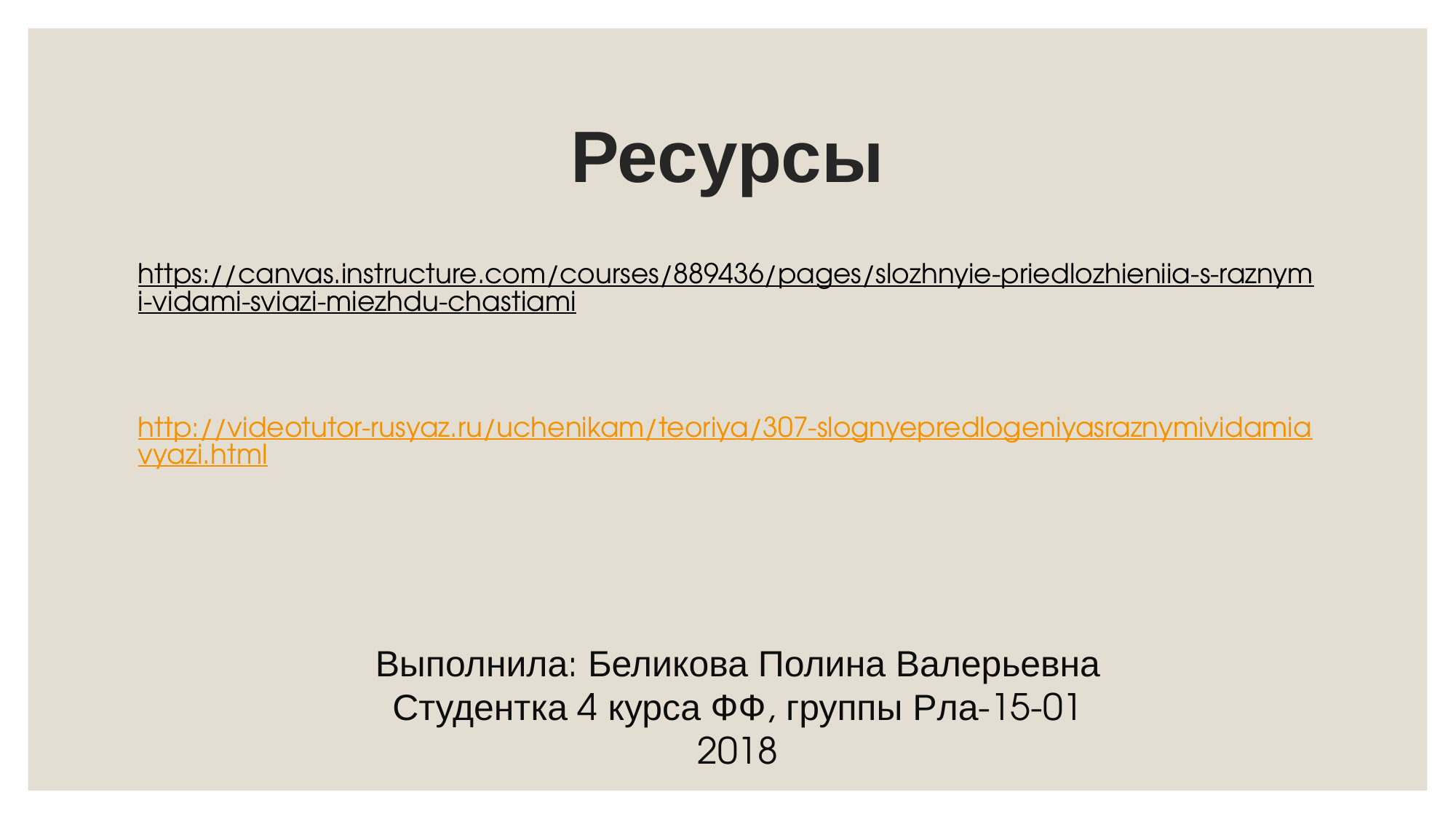

# Ресурсы
https://canvas.instructure.com/courses/889436/pages/slozhnyie-priedlozhieniia-s-raznymi-vidami-sviazi-miezhdu-chastiami

http://videotutor-rusyaz.ru/uchenikam/teoriya/307-slognyepredlogeniyasraznymividamiavyazi.html
Выполнила: Беликова Полина Валерьевна
Студентка 4 курса ФФ, группы Рла-15-01
2018